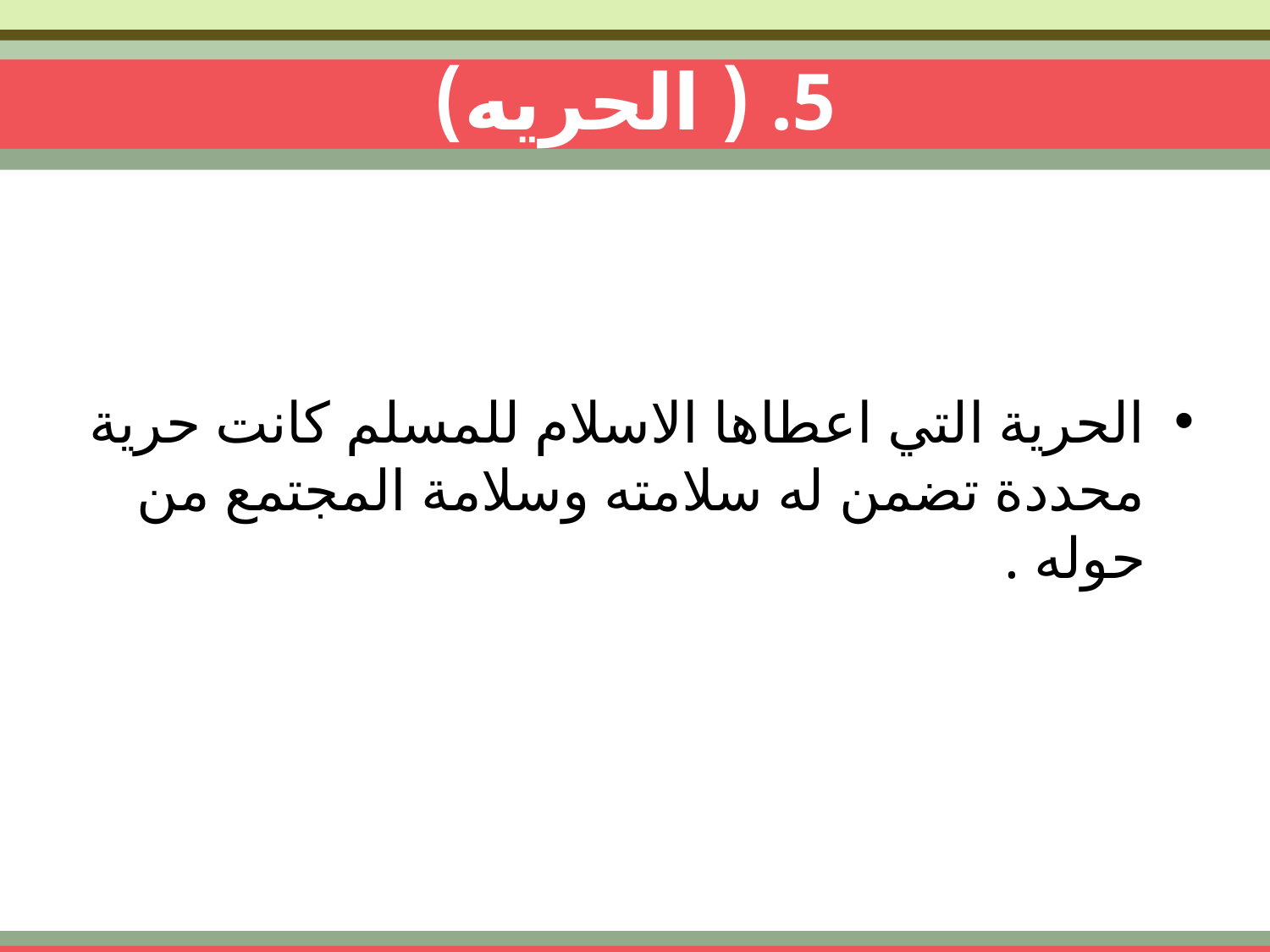

# 5. ( الحريه)

الحرية التي اعطاها الاسلام للمسلم كانت حرية محددة تضمن له سلامته وسلامة المجتمع من حوله .